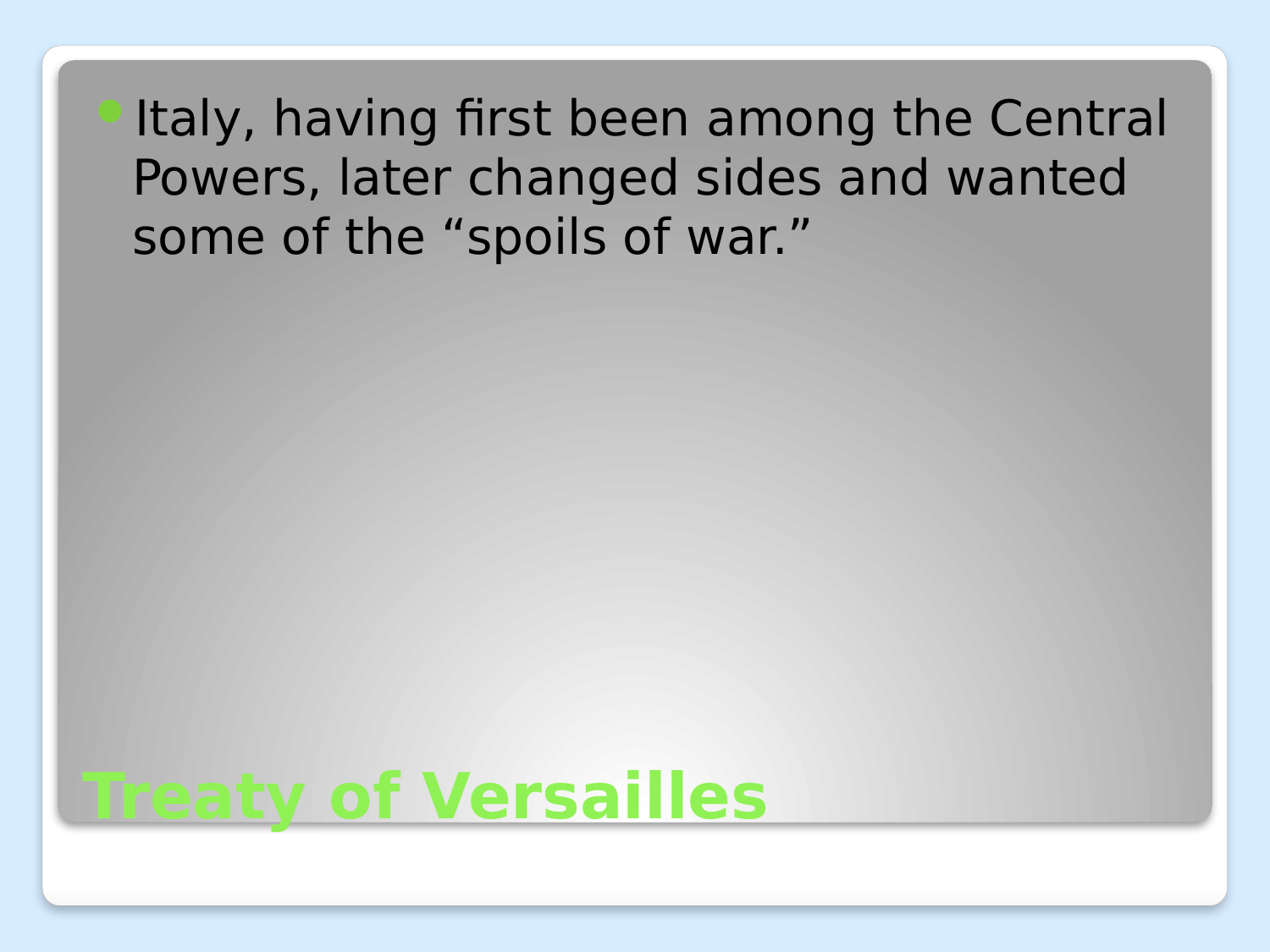

Italy, having first been among the Central Powers, later changed sides and wanted some of the “spoils of war.”
# Treaty of Versailles